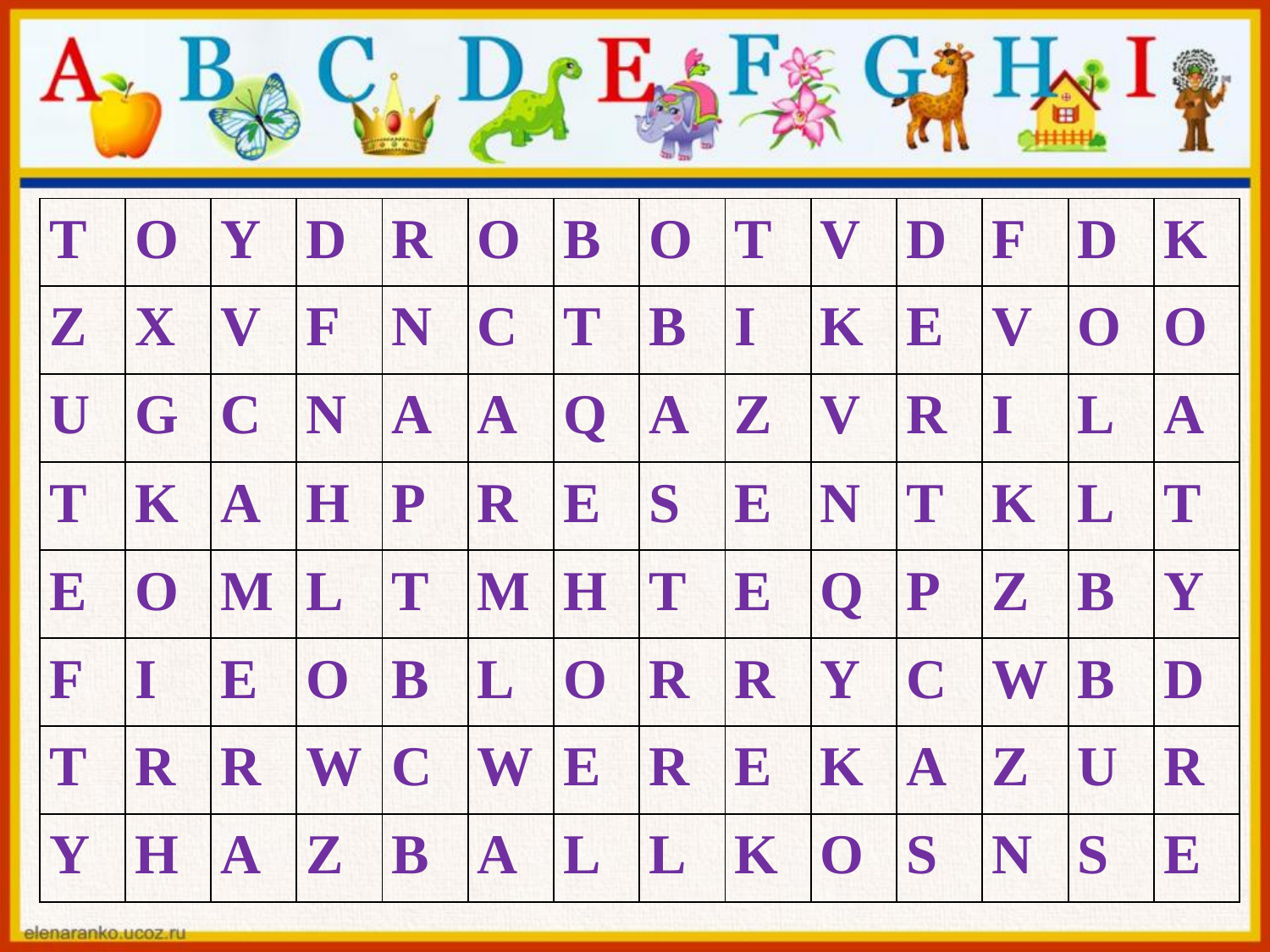

| T | O | Y | D | R | O | B | O | T | V | D | F | D | K |
| --- | --- | --- | --- | --- | --- | --- | --- | --- | --- | --- | --- | --- | --- |
| Z | X | V | F | N | C | T | B | I | K | E | V | O | O |
| U | G | C | N | A | A | Q | A | Z | V | R | I | L | A |
| T | K | A | H | P | R | E | S | E | N | T | K | L | T |
| E | O | M | L | T | M | H | T | E | Q | P | Z | B | Y |
| F | I | E | O | B | L | O | R | R | Y | C | W | B | D |
| T | R | R | W | C | W | E | R | E | K | A | Z | U | R |
| Y | H | A | Z | B | A | L | L | K | O | S | N | S | E |